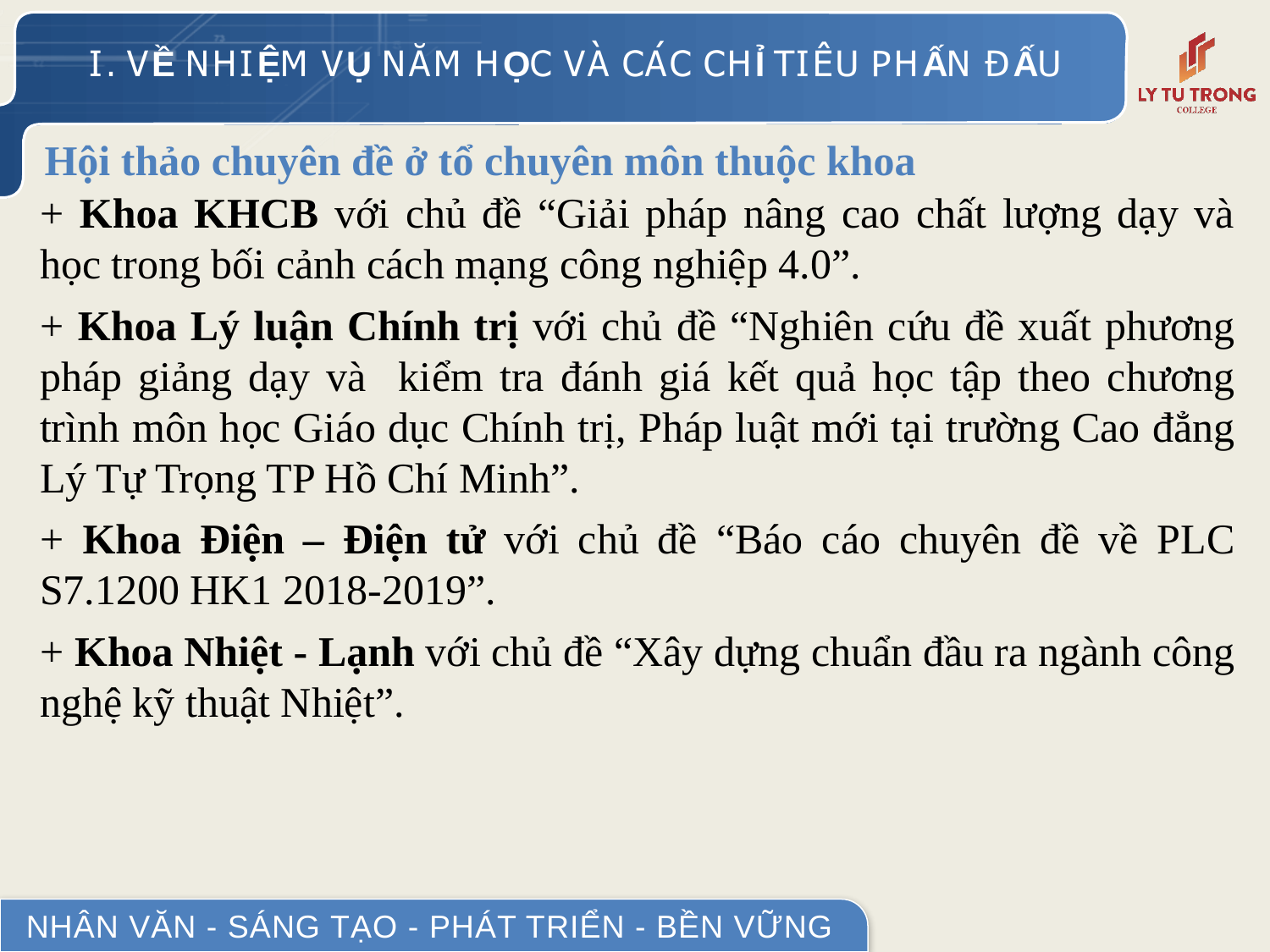

I. VỀ NHIỆM VỤ NĂM HỌC VÀ CÁC CHỈ TIÊU PHẤN ĐẤU
# Hội thảo chuyên đề ở tổ chuyên môn thuộc khoa
+ Khoa KHCB với chủ đề “Giải pháp nâng cao chất lượng dạy và học trong bối cảnh cách mạng công nghiệp 4.0”.
+ Khoa Lý luận Chính trị với chủ đề “Nghiên cứu đề xuất phương pháp giảng dạy và  kiểm tra đánh giá kết quả học tập theo chương trình môn học Giáo dục Chính trị, Pháp luật mới tại trường Cao đẳng Lý Tự Trọng TP Hồ Chí Minh”.
+ Khoa Điện – Điện tử với chủ đề “Báo cáo chuyên đề về PLC S7.1200 HK1 2018-2019”.
+ Khoa Nhiệt - Lạnh với chủ đề “Xây dựng chuẩn đầu ra ngành công nghệ kỹ thuật Nhiệt”.